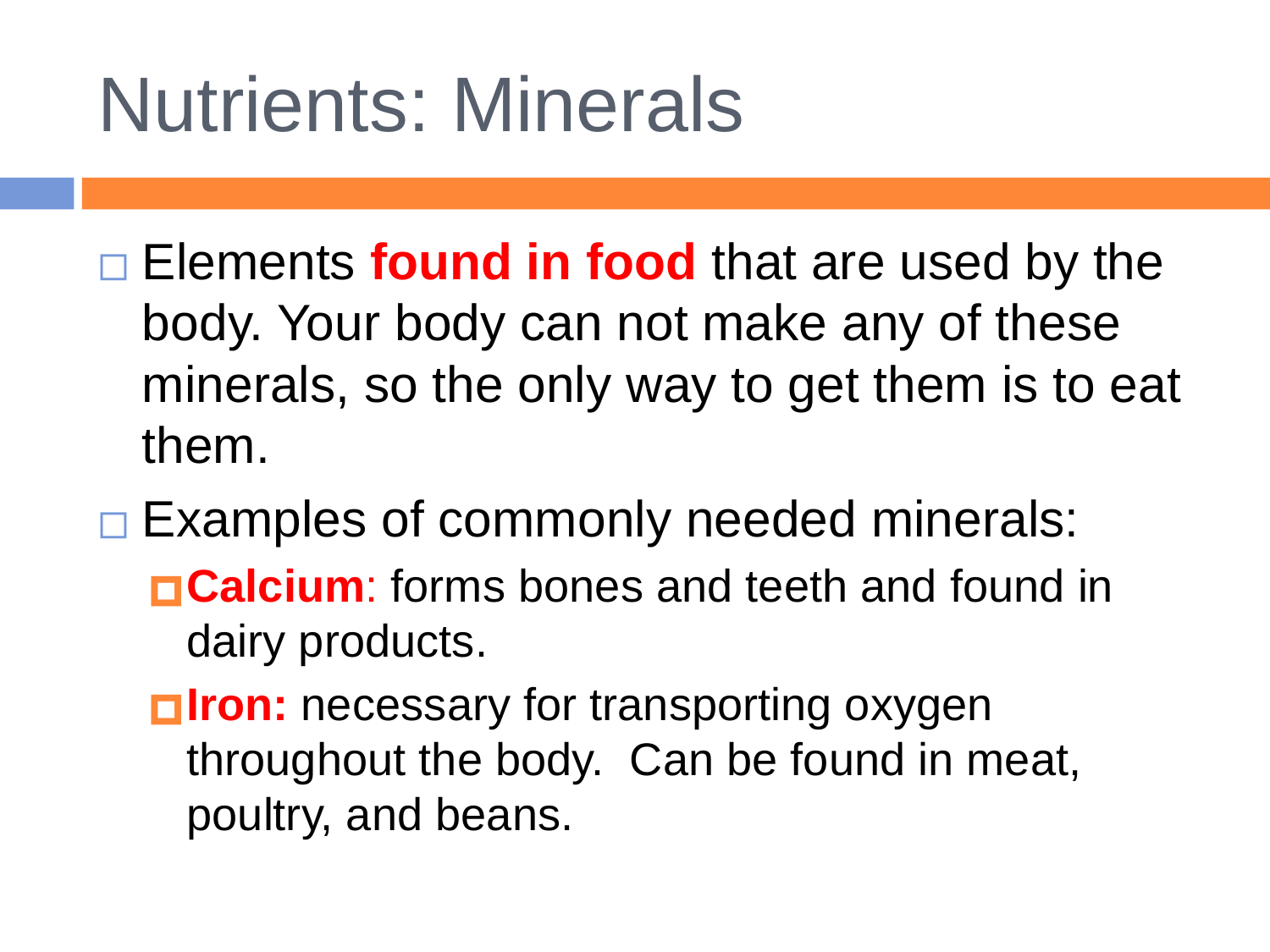

# Nutrients: Minerals
Elements found in food that are used by the body. Your body can not make any of these minerals, so the only way to get them is to eat them.
Examples of commonly needed minerals:
Calcium: forms bones and teeth and found in dairy products.
Iron: necessary for transporting oxygen throughout the body.  Can be found in meat, poultry, and beans.